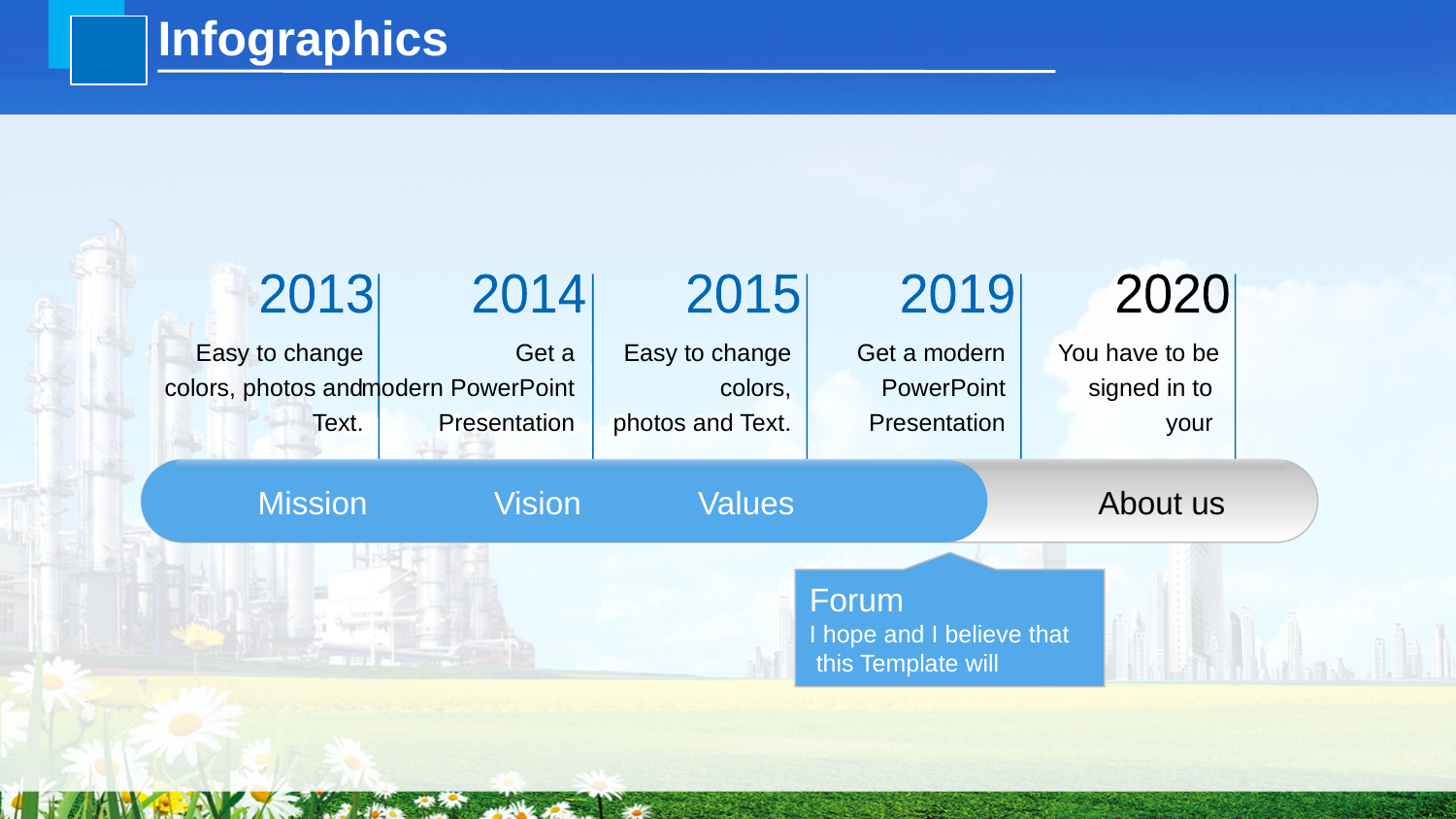

Infographics
2013

Easy to change colors, photos and Text.
2014

Get a
 modern PowerPoint
 Presentation
2015

Easy to change
 colors,
 photos and Text.
2019

Get a modern PowerPoint
 Presentation
2020

You have to be
 signed in to
your

Mission
Vision
 Values
About us
Forum
I hope and I believe that
 this Template will